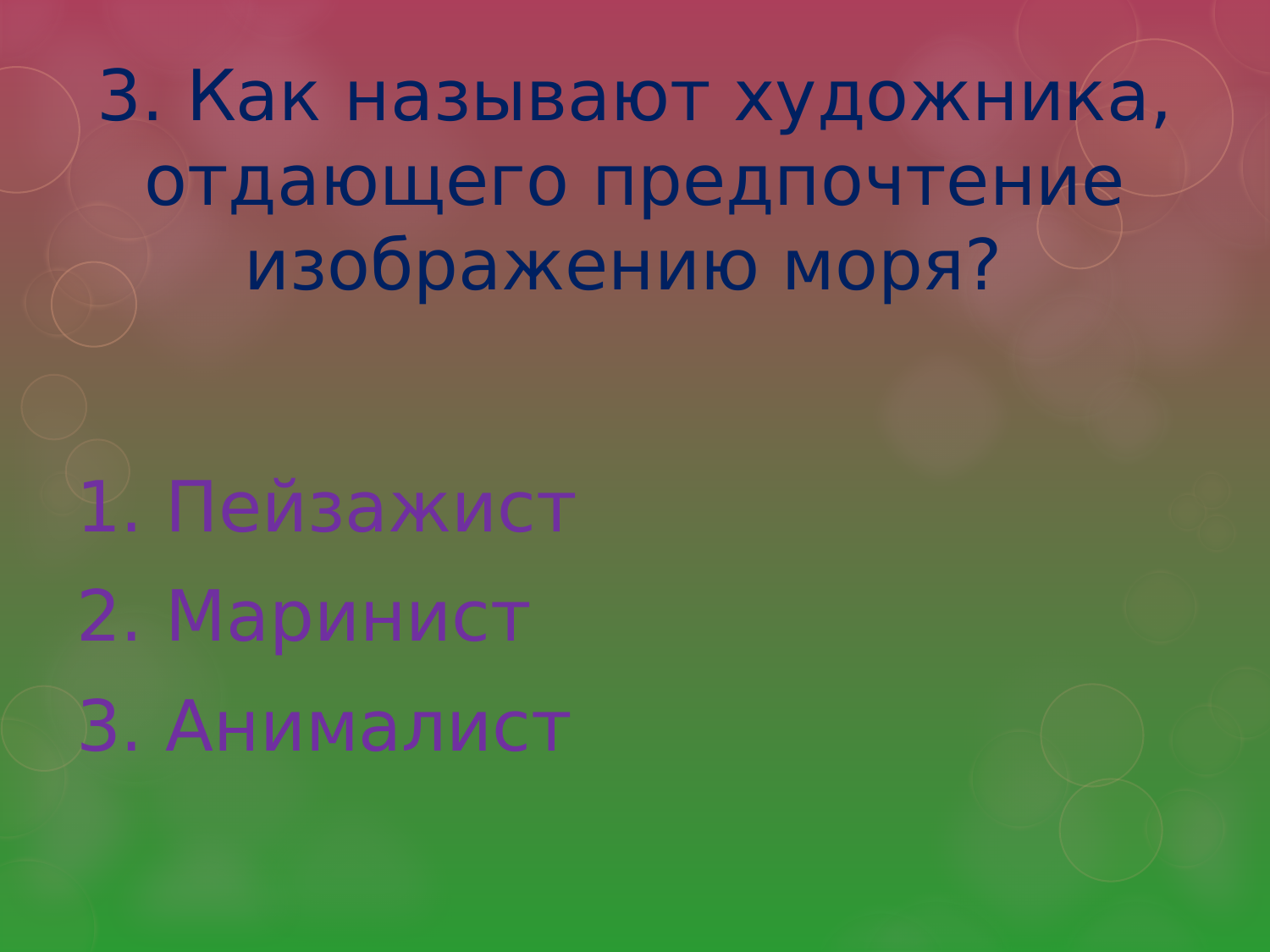

# 3. Как называют художника, отдающего предпочтение изображению моря?
1. Пейзажист
2. Маринист
3. Анималист